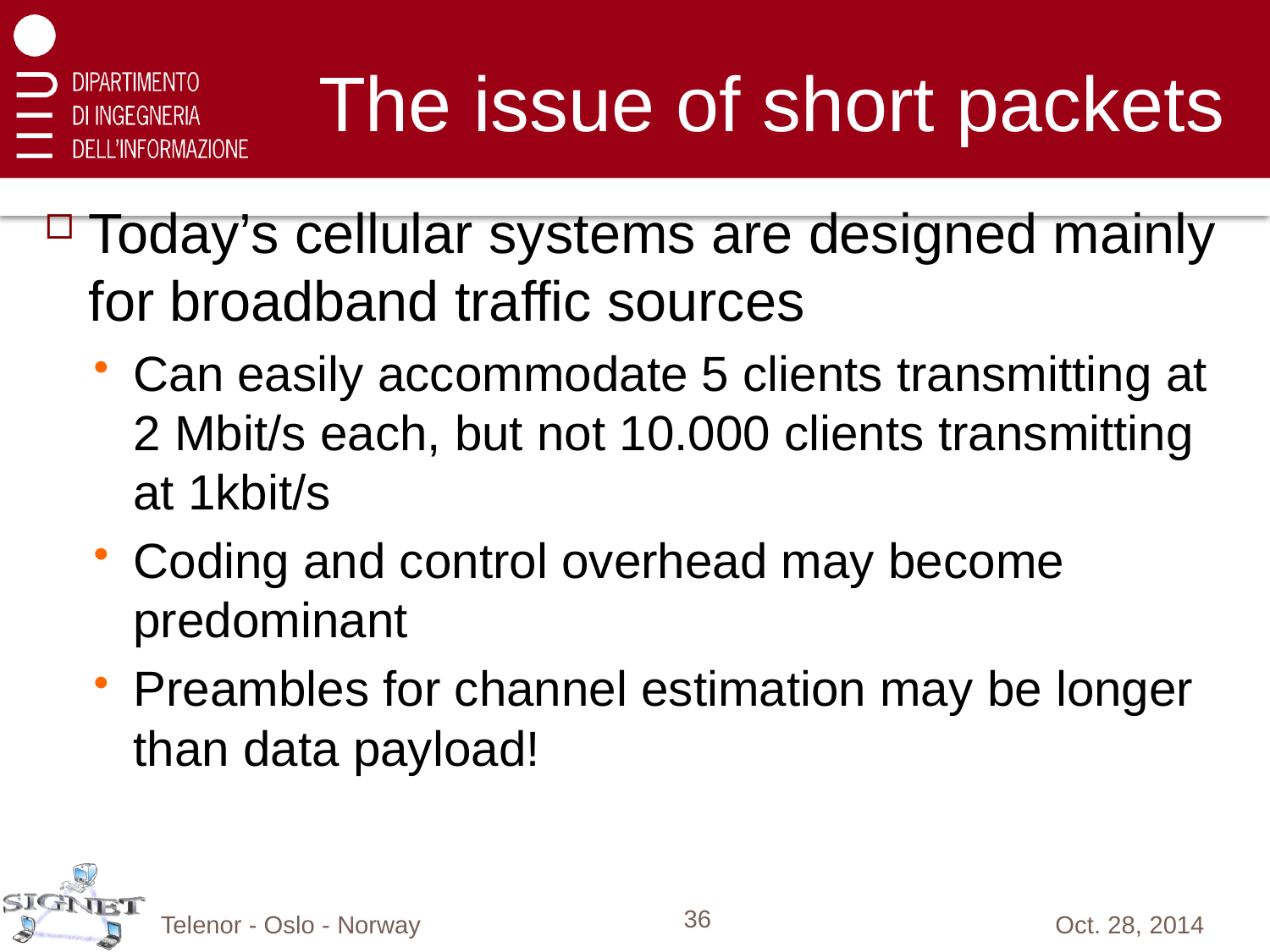

# The issue of short packets
Today’s cellular systems are designed mainly for broadband traffic sources
Can easily accommodate 5 clients transmitting at 2 Mbit/s each, but not 10.000 clients transmitting at 1kbit/s
Coding and control overhead may become predominant
Preambles for channel estimation may be longer than data payload!
Telenor - Oslo - Norway
36
Oct. 28, 2014